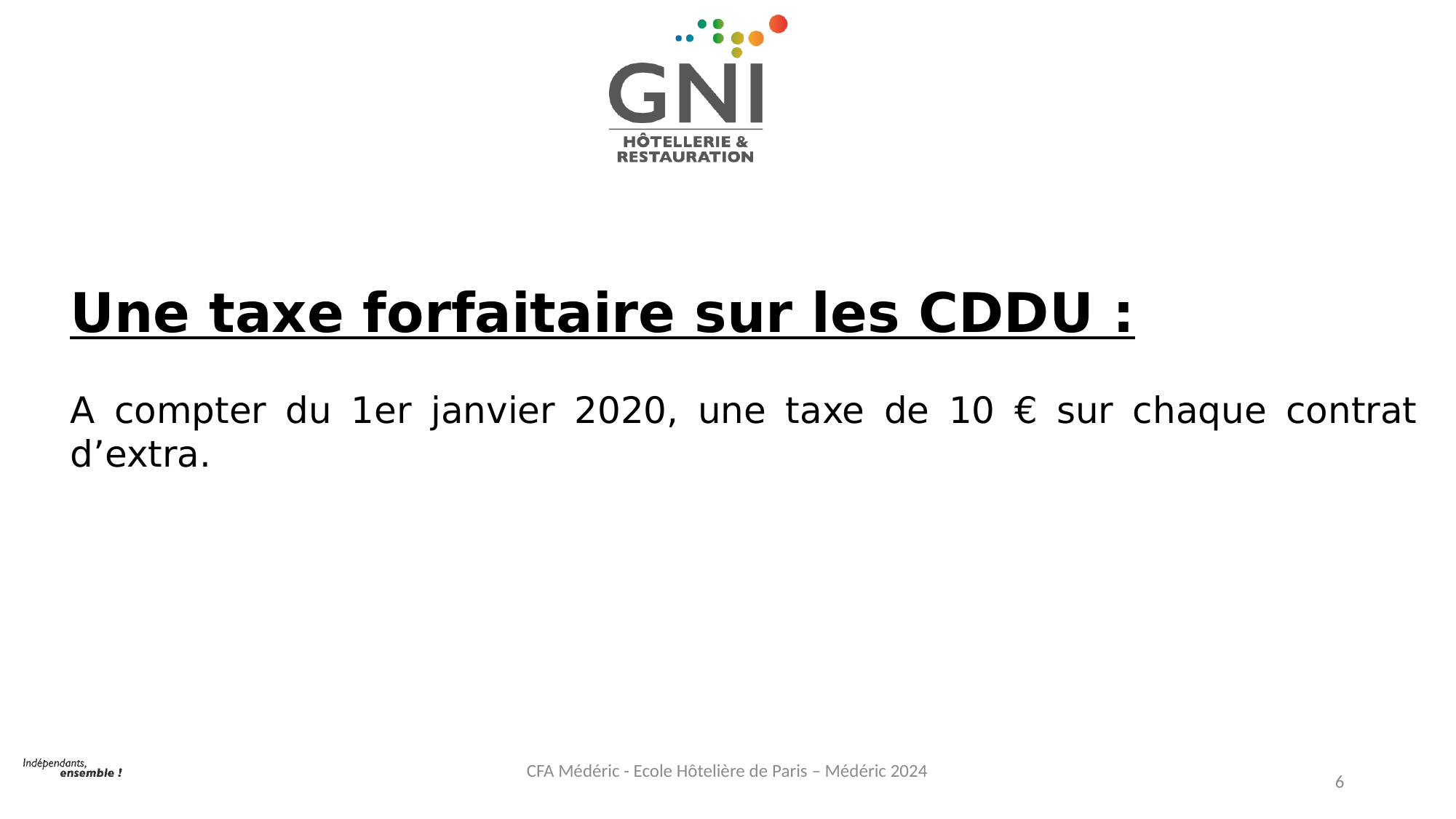

Une taxe forfaitaire sur les CDDU :

A compter du 1er janvier 2020, une taxe de 10 € sur chaque contrat d’extra.

CFA Médéric - Ecole Hôtelière de Paris – Médéric 2024

6